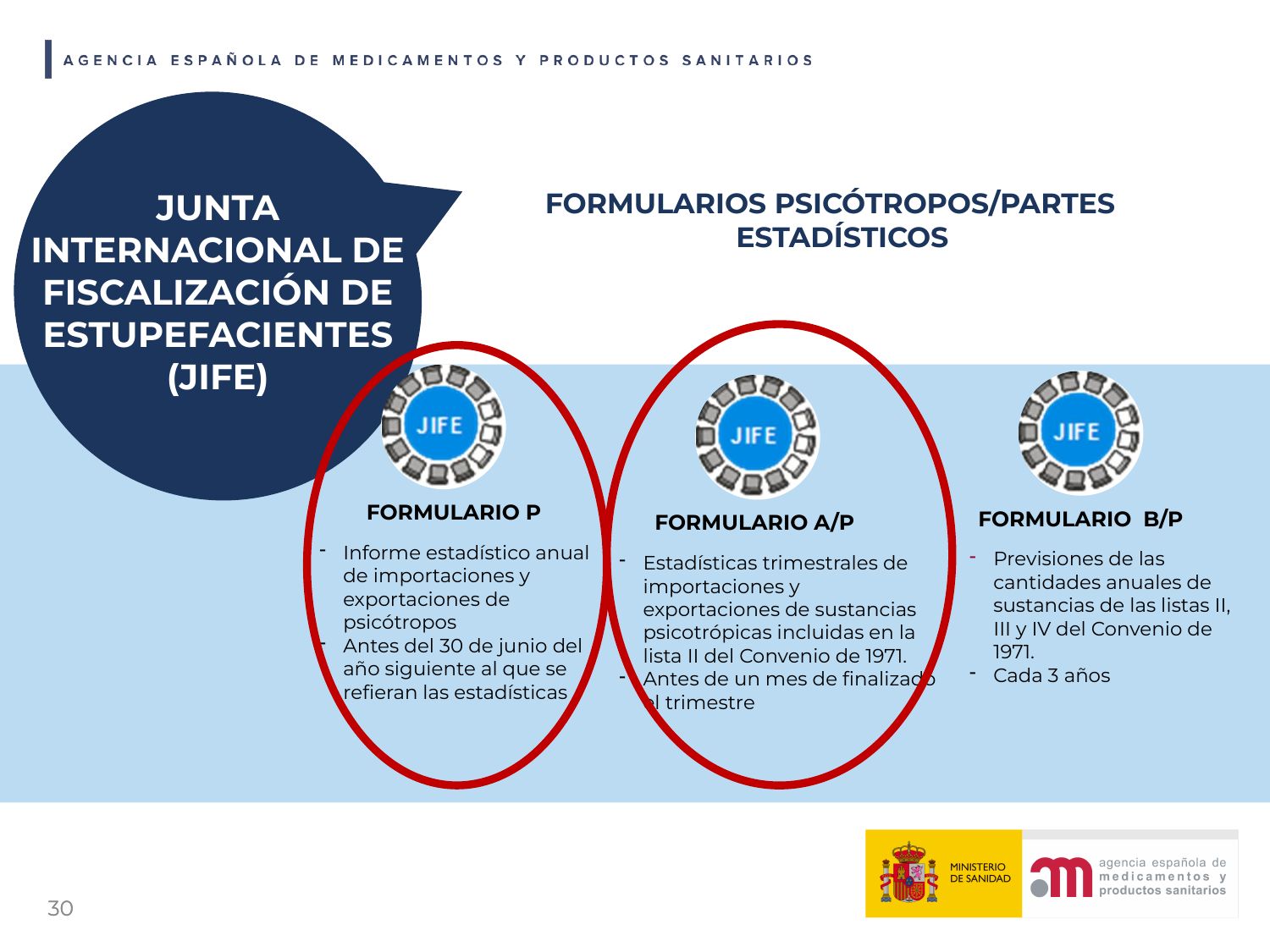

JUNTA INTERNACIONAL DE FISCALIZACIÓN DE ESTUPEFACIENTES
(JIFE)
FORMULARIOS PSICÓTROPOS/PARTES ESTADÍSTICOS

FORMULARIO P
FORMULARIO  B/P
FORMULARIO A/P
Informe estadístico anual de importaciones y exportaciones de psicótropos
Antes del 30 de junio del año siguiente al que se refieran las estadísticas
Previsiones de las cantidades anuales de sustancias de las listas II, III y IV del Convenio de 1971.
Cada 3 años

Estadísticas trimestrales de importaciones y exportaciones de sustancias psicotrópicas incluidas en la lista II del Convenio de 1971.
Antes de un mes de finalizado el trimestre